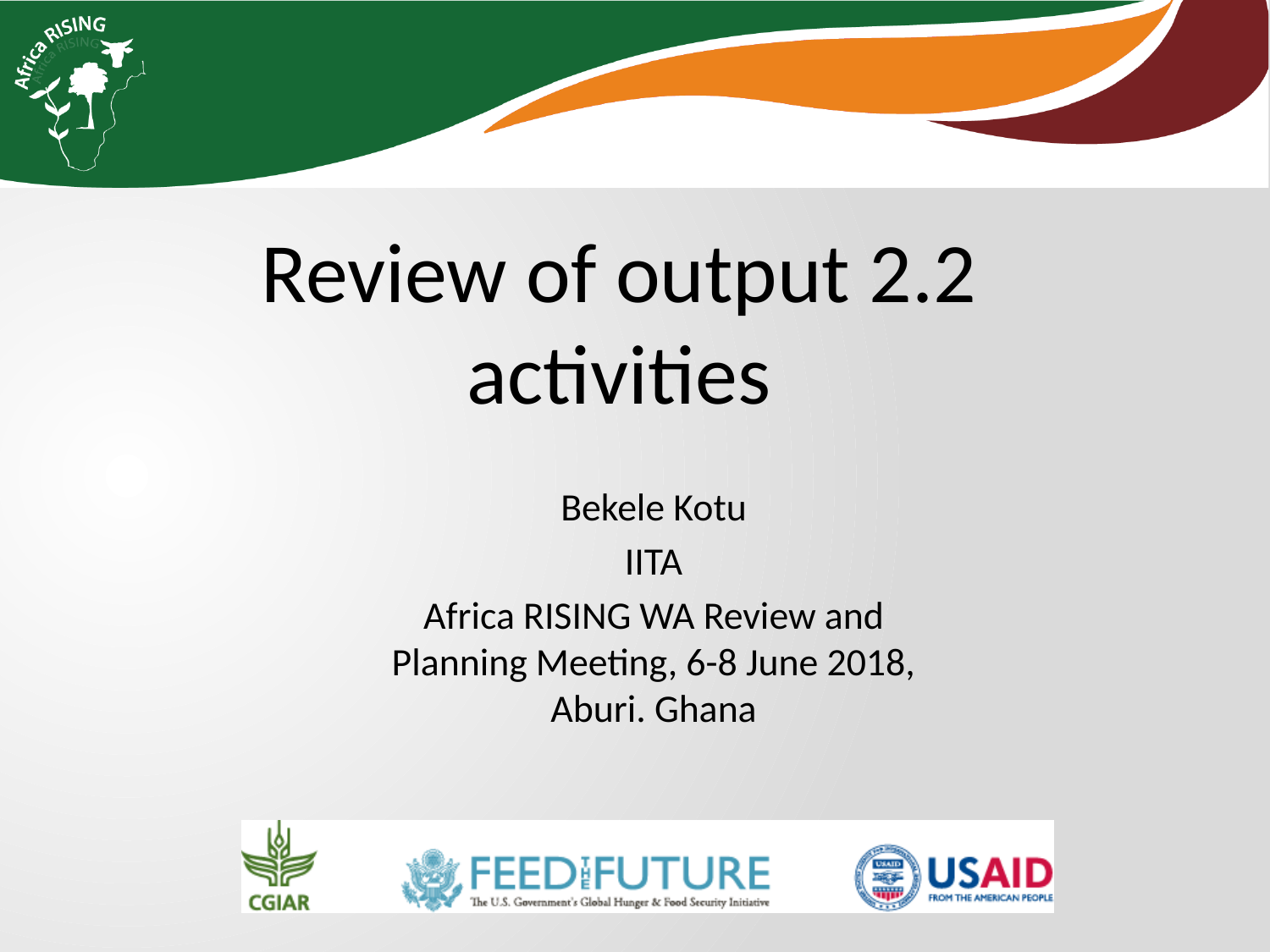

Review of output 2.2 activities
Bekele Kotu
IITA
Africa RISING WA Review and Planning Meeting, 6-8 June 2018, Aburi. Ghana